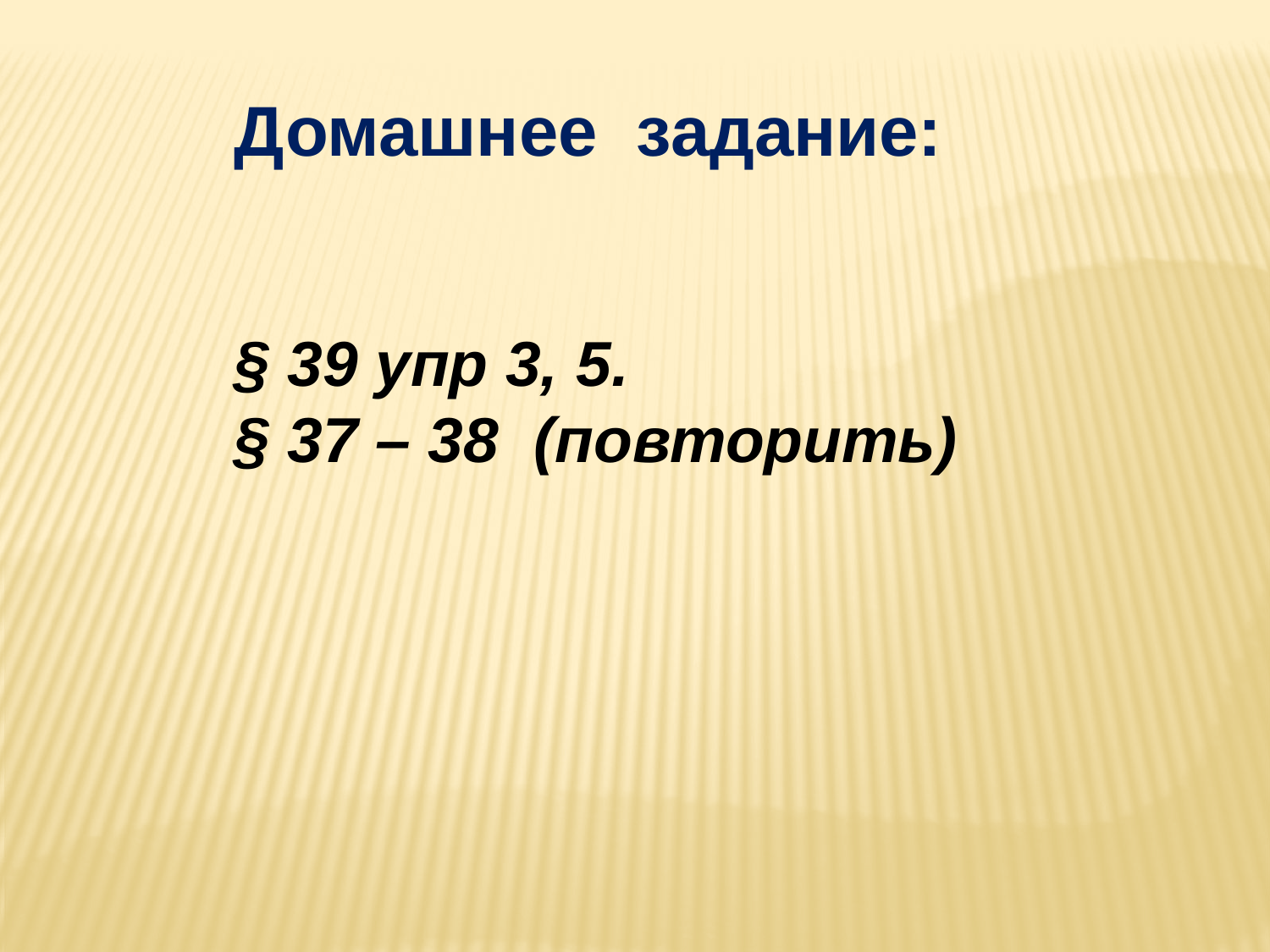

Домашнее  задание:

§ 39 упр 3, 5.
§ 37 – 38  (повторить)